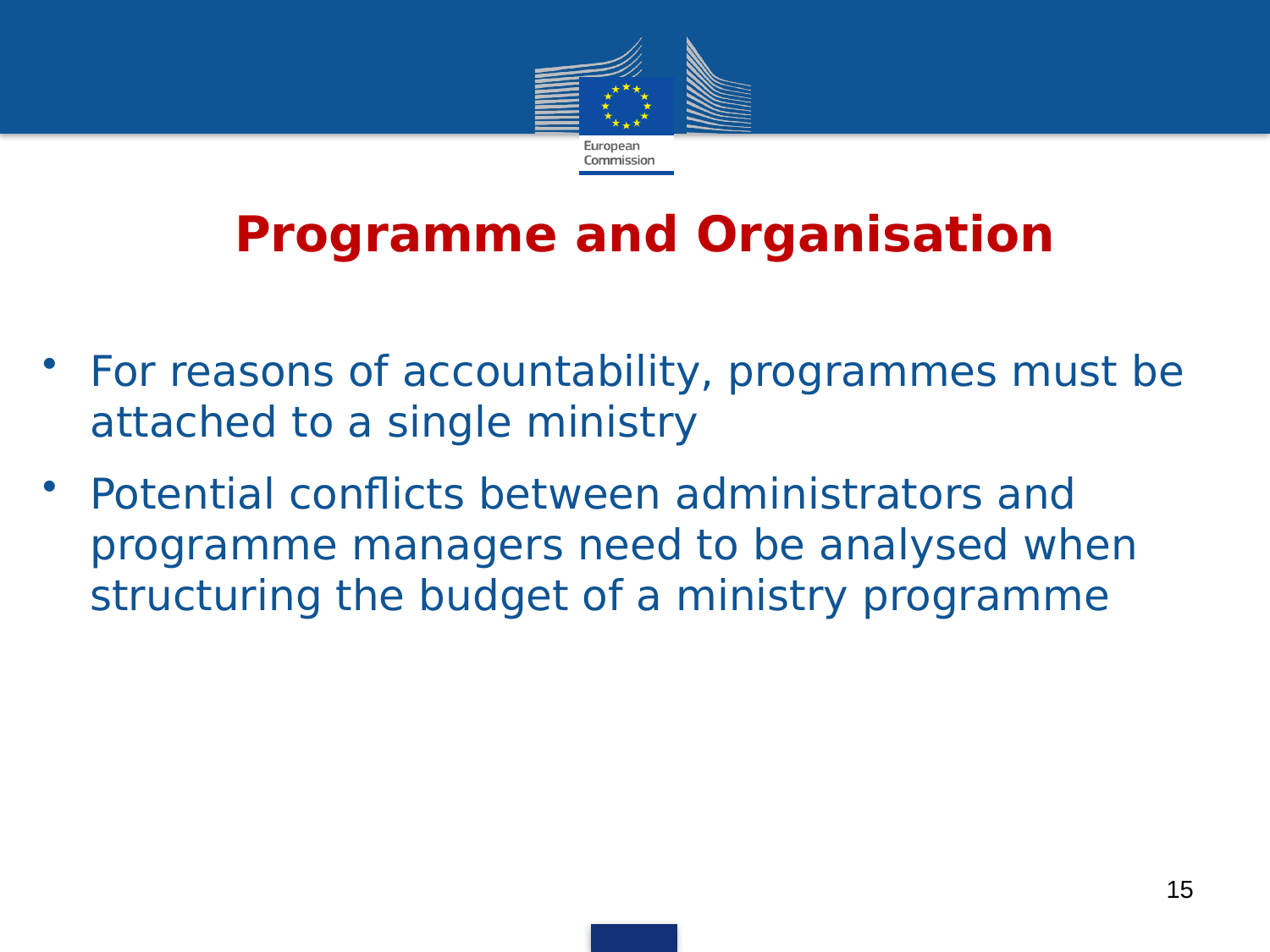

# Programme and Organisation
For reasons of accountability, programmes must be attached to a single ministry
Potential conflicts between administrators and programme managers need to be analysed when structuring the budget of a ministry programme
15